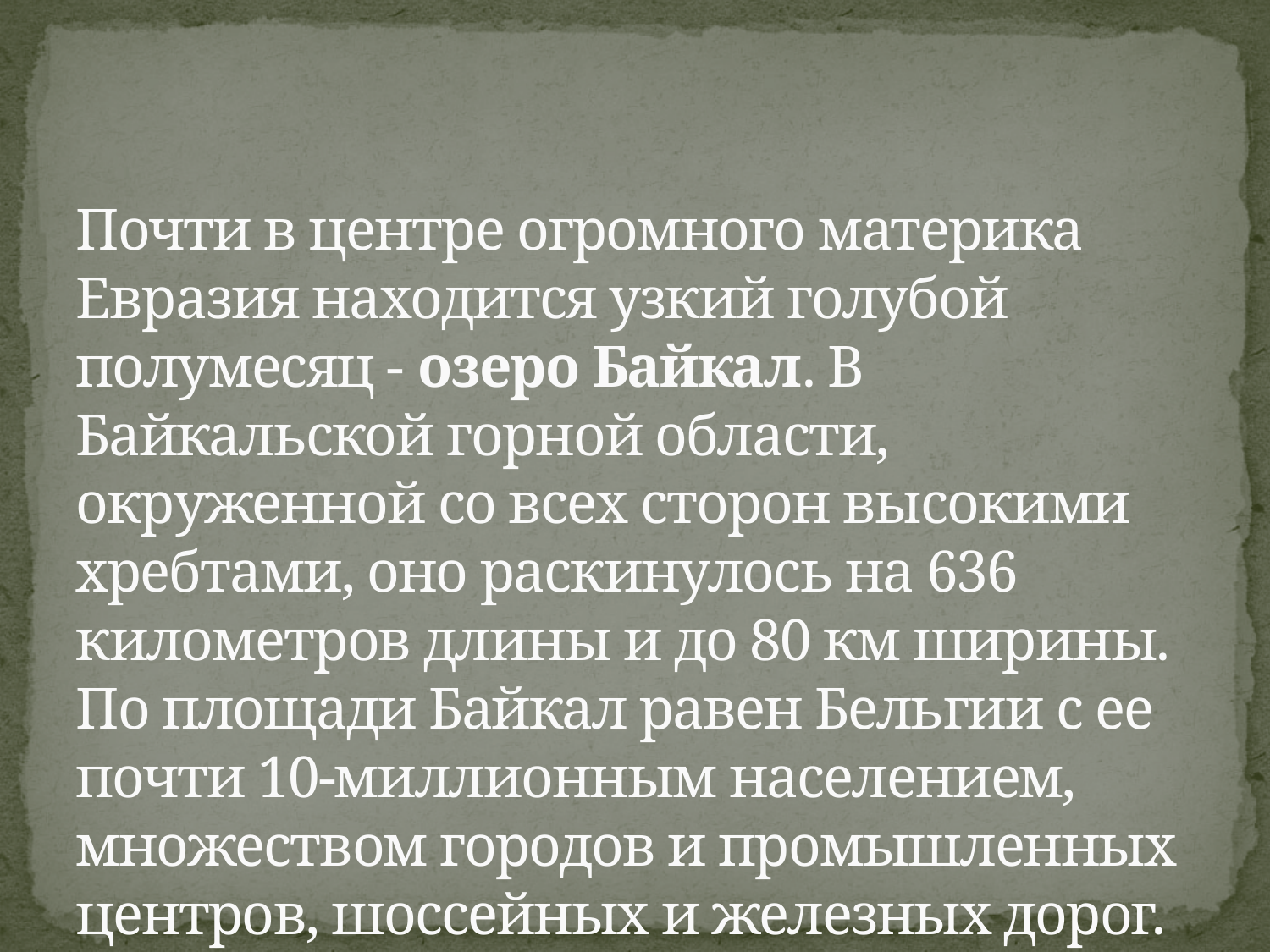

# Почти в центре огромного материка Евразия находится узкий голубой полумесяц - озеро Байкал. В Байкальской горной области, окруженной со всех сторон высокими хребтами, оно раскинулось на 636 километров длины и до 80 км ширины. По площади Байкал равен Бельгии с ее почти 10-миллионным населением, множеством городов и промышленных центров, шоссейных и железных дорог.